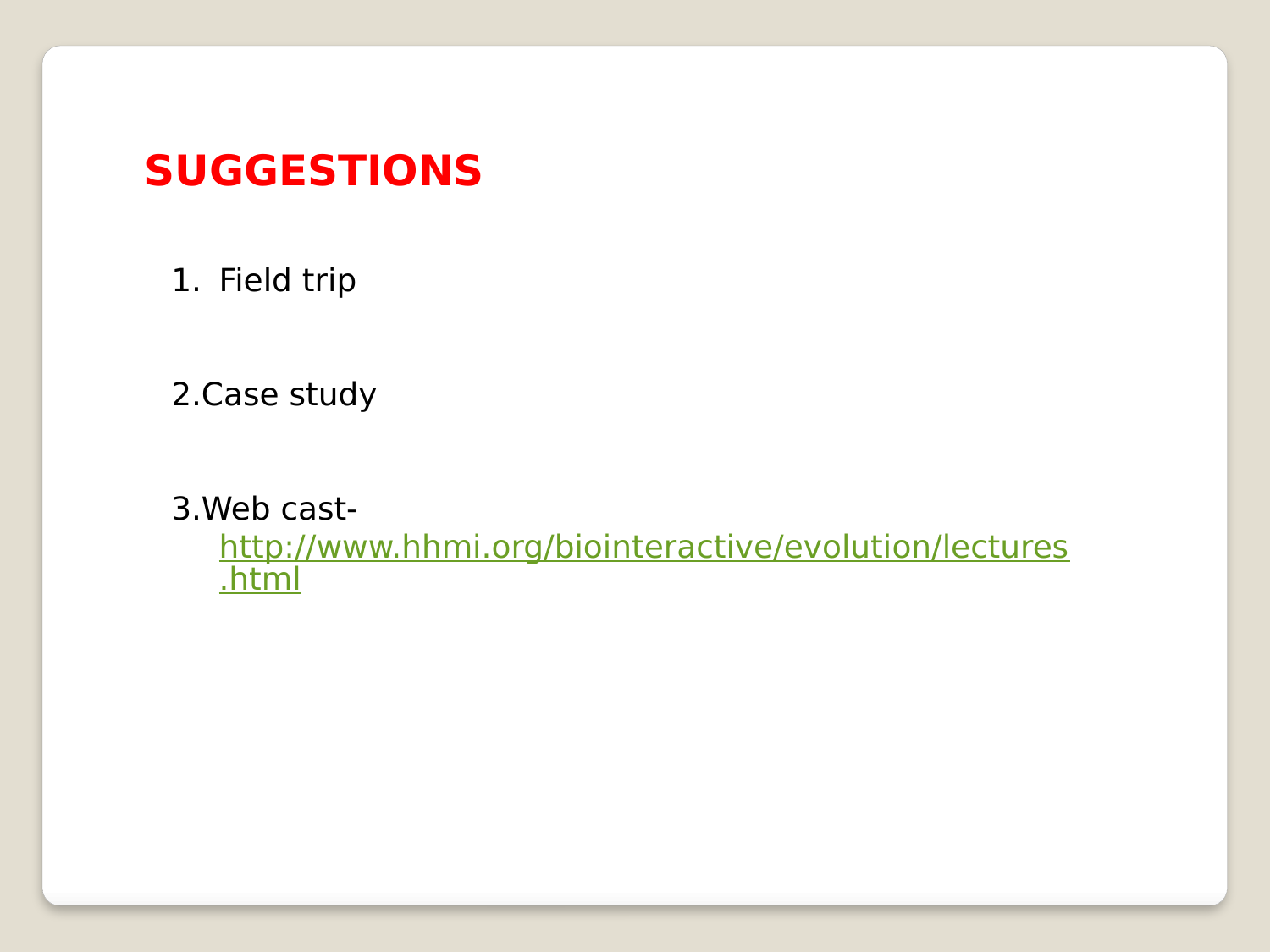

SUGGESTIONS
Field trip

2.Case study

3.Web cast-http://www.hhmi.org/biointeractive/evolution/lectures.html